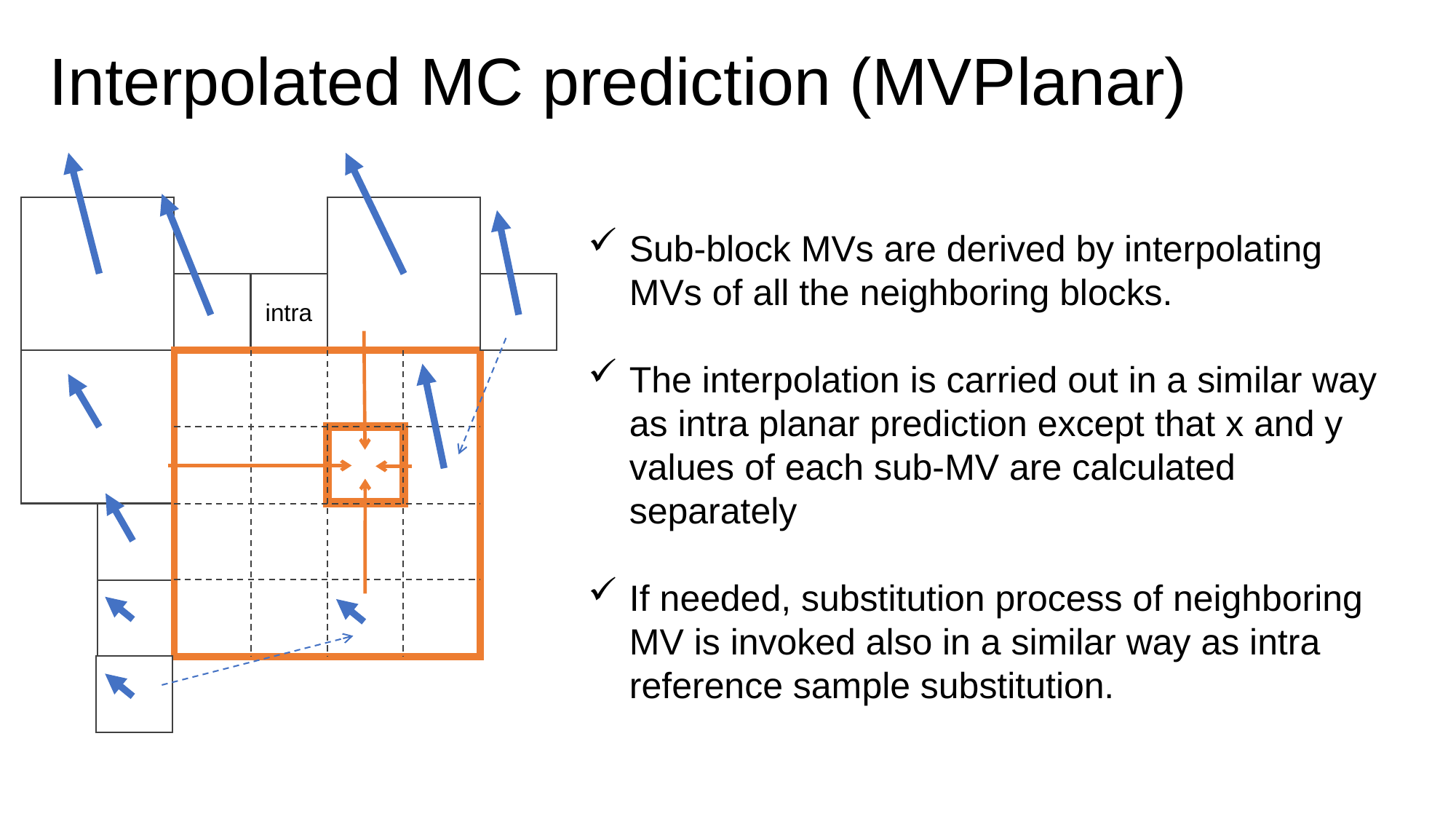

Interpolated MC prediction (MVPlanar)

intra

Sub-block MVs are derived by interpolating MVs of all the neighboring blocks.

The interpolation is carried out in a similar way as intra planar prediction except that x and y values of each sub-MV are calculated separately

If needed, substitution process of neighboring MV is invoked also in a similar way as intra reference sample substitution.